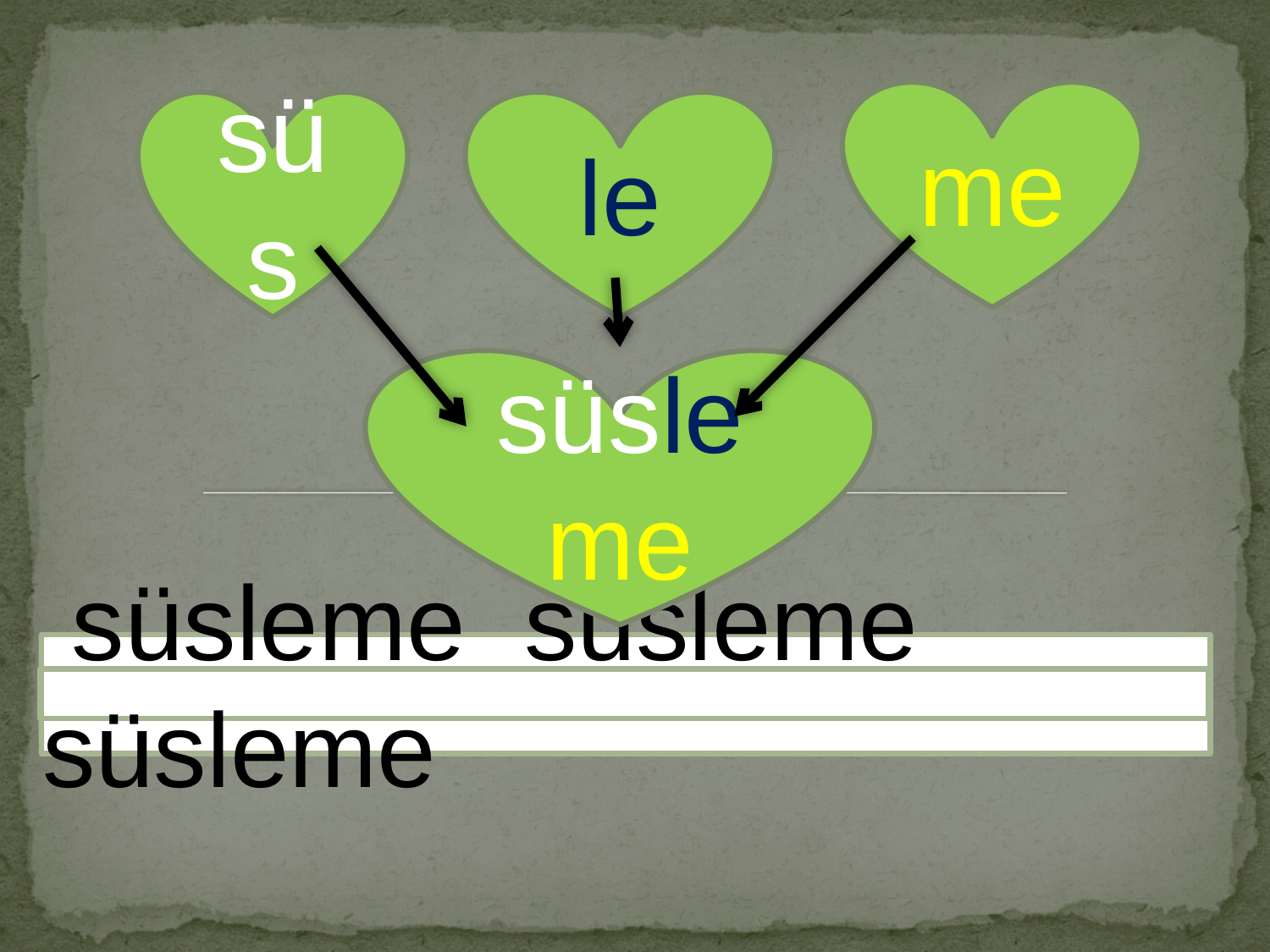

me
süs
le

süsleme

 süsleme  süsleme  süsleme